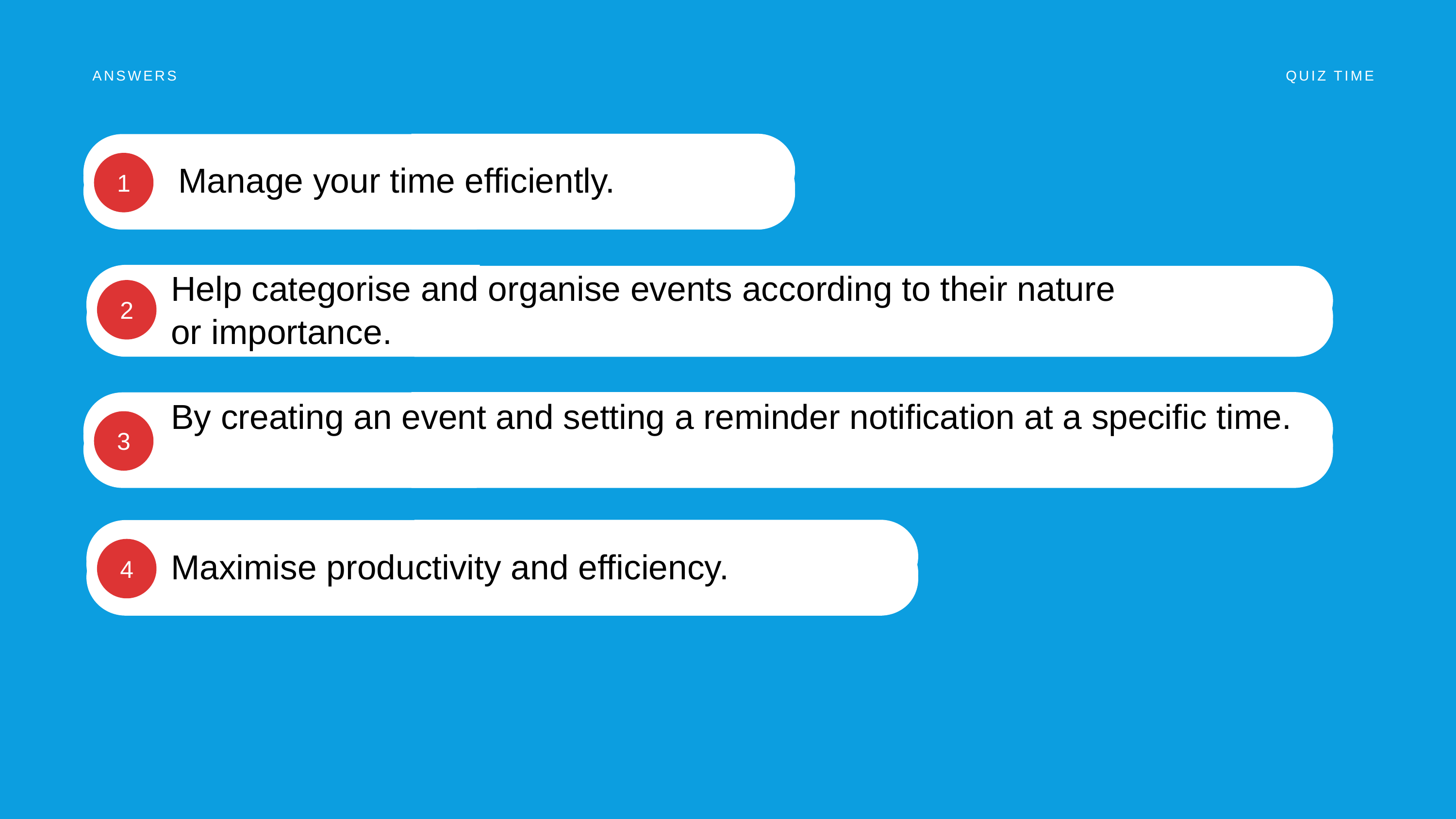

ANSWERS
QUIZ TIME

Manage your time efficiently.
1

Help categorise and organise events according to their nature
or importance.

2

By creating an event and setting a reminder notification at a specific time.

3

Maximise productivity and efficiency.
4